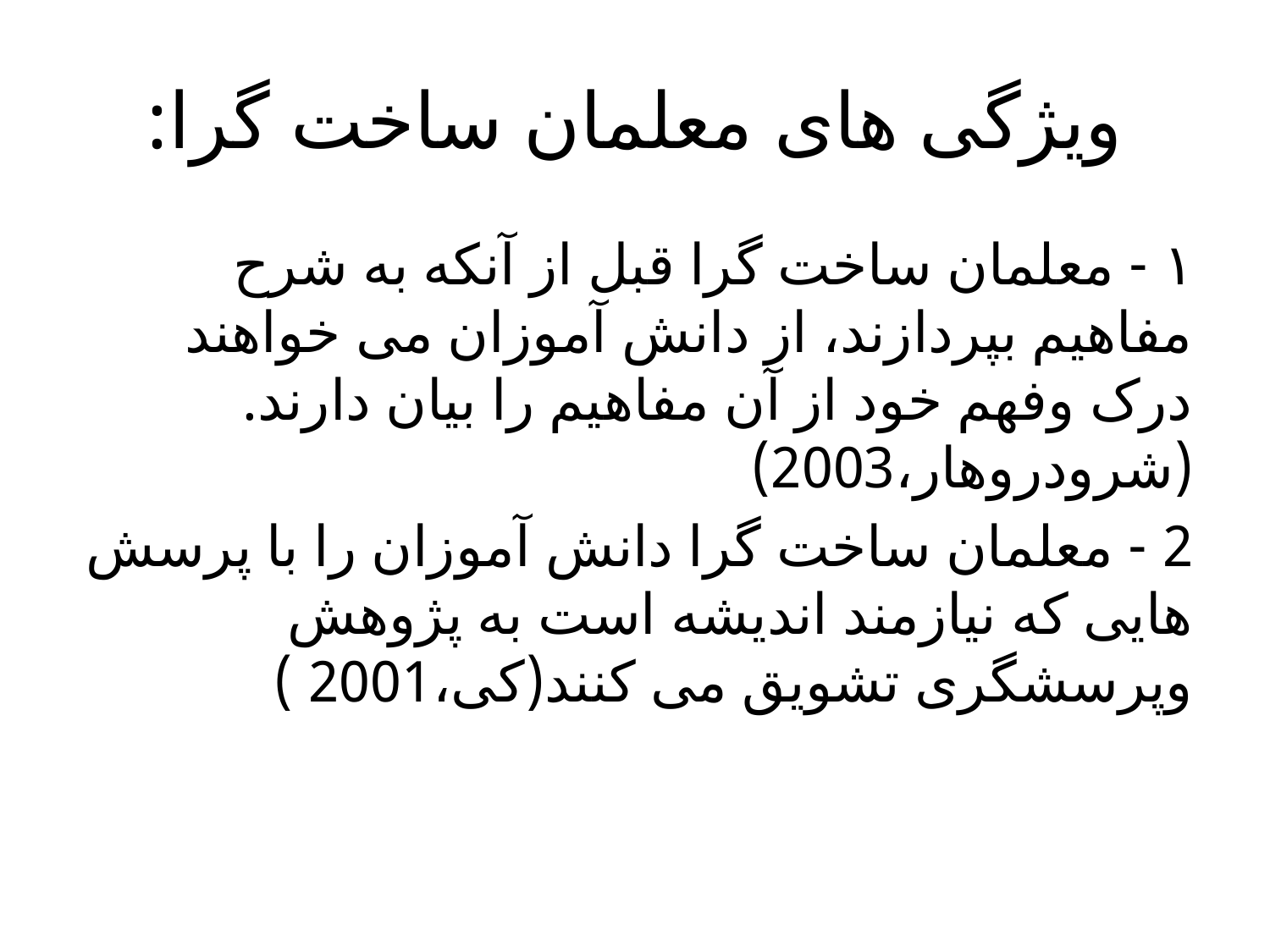

# ویژگی های معلمان ساخت گرا:
۱ - معلمان ساخت گرا قبل از آنکه به شرح مفاهیم بپردازند، از دانش آموزان می خواهند درک وفهم خود از آن مفاهیم را بیان دارند. (شرودروهار،2003)
2 - معلمان ساخت گرا دانش آموزان را با پرسش هایی که نیازمند اندیشه است به پژوهش وپرسشگری تشویق می کنند(کی،2001 )